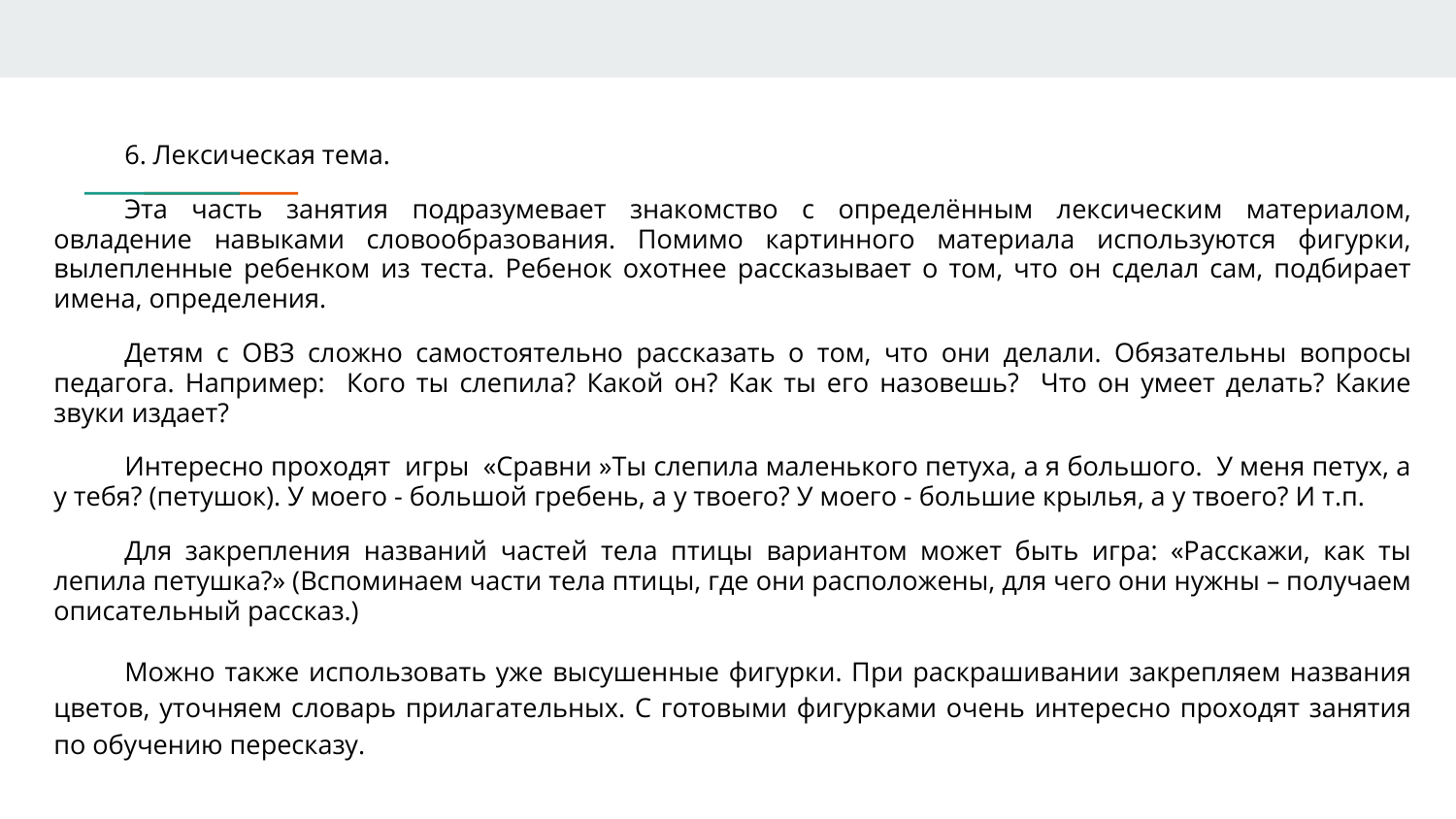

6. Лексическая тема.
Эта часть занятия подразумевает знакомство с определённым лексическим материалом, овладение навыками словообразования. Помимо картинного материала используются фигурки, вылепленные ребенком из теста. Ребенок охотнее рассказывает о том, что он сделал сам, подбирает имена, определения.
Детям с ОВЗ сложно самостоятельно рассказать о том, что они делали. Обязательны вопросы педагога. Например:  Кого ты слепила? Какой он? Как ты его назовешь?  Что он умеет делать? Какие звуки издает?
Интересно проходят  игры  «Сравни »Ты слепила маленького петуха, а я большого.  У меня петух, а у тебя? (петушок). У моего - большой гребень, а у твоего? У моего - большие крылья, а у твоего? И т.п.
Для закрепления названий частей тела птицы вариантом может быть игра: «Расскажи, как ты лепила петушка?» (Вспоминаем части тела птицы, где они расположены, для чего они нужны – получаем описательный рассказ.)
Можно также использовать уже высушенные фигурки. При раскрашивании закрепляем названия цветов, уточняем словарь прилагательных. С готовыми фигурками очень интересно проходят занятия по обучению пересказу.